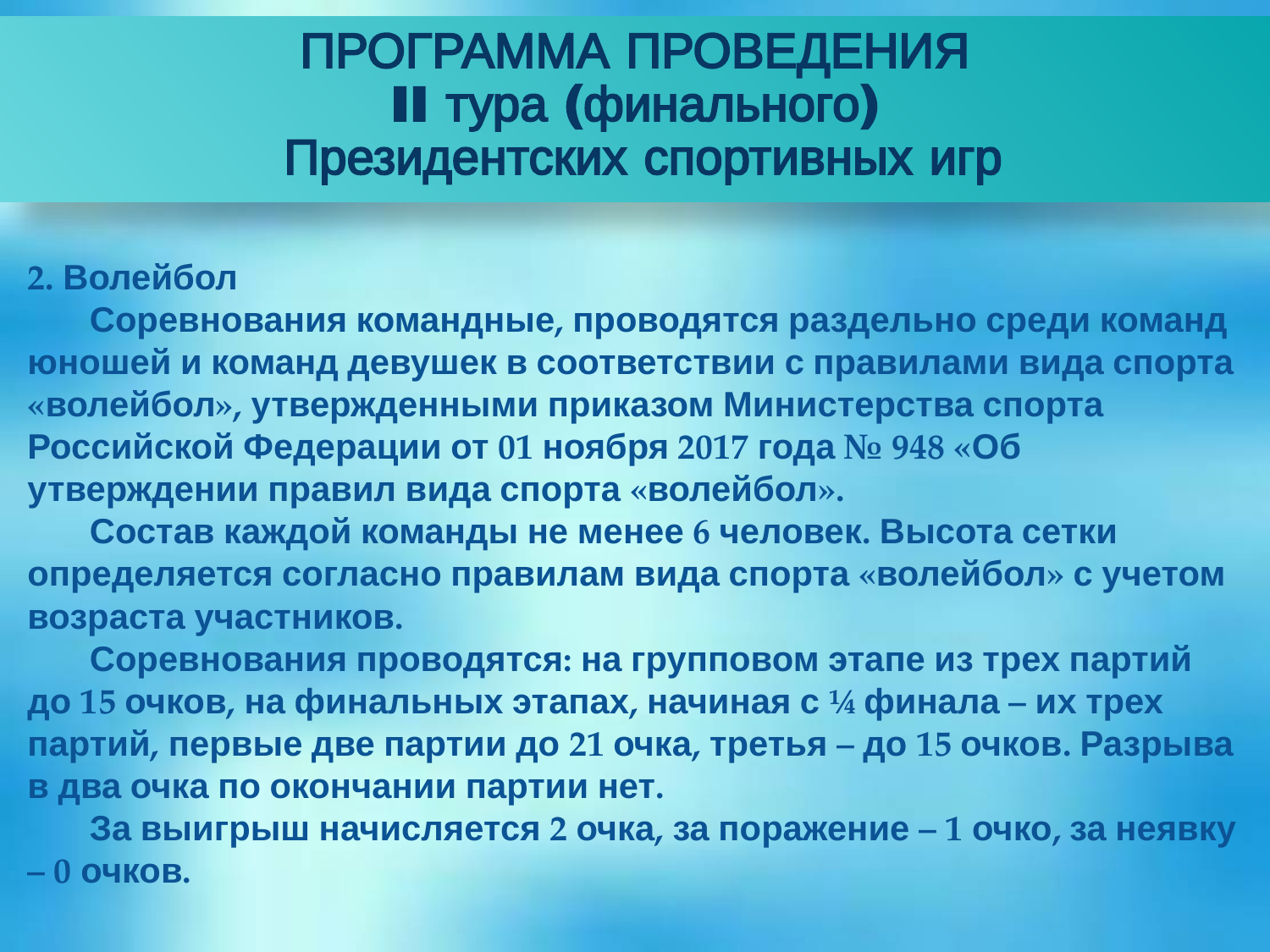

ПРОГРАММА ПРОВЕДЕНИЯ
II тура (финального)
 Президентских спортивных игр

2. Волейбол
Соревнования командные, проводятся раздельно среди команд юношей и команд девушек в соответствии с правилами вида спорта «волейбол», утвержденными приказом Министерства спорта Российской Федерации от 01 ноября 2017 года № 948 «Об утверждении правил вида спорта «волейбол».
Состав каждой команды не менее 6 человек. Высота сетки определяется согласно правилам вида спорта «волейбол» с учетом возраста участников.
Соревнования проводятся: на групповом этапе из трех партий до 15 очков, на финальных этапах, начиная с ¼ финала – их трех партий, первые две партии до 21 очка, третья – до 15 очков. Разрыва в два очка по окончании партии нет.
За выигрыш начисляется 2 очка, за поражение – 1 очко, за неявку – 0 очков.